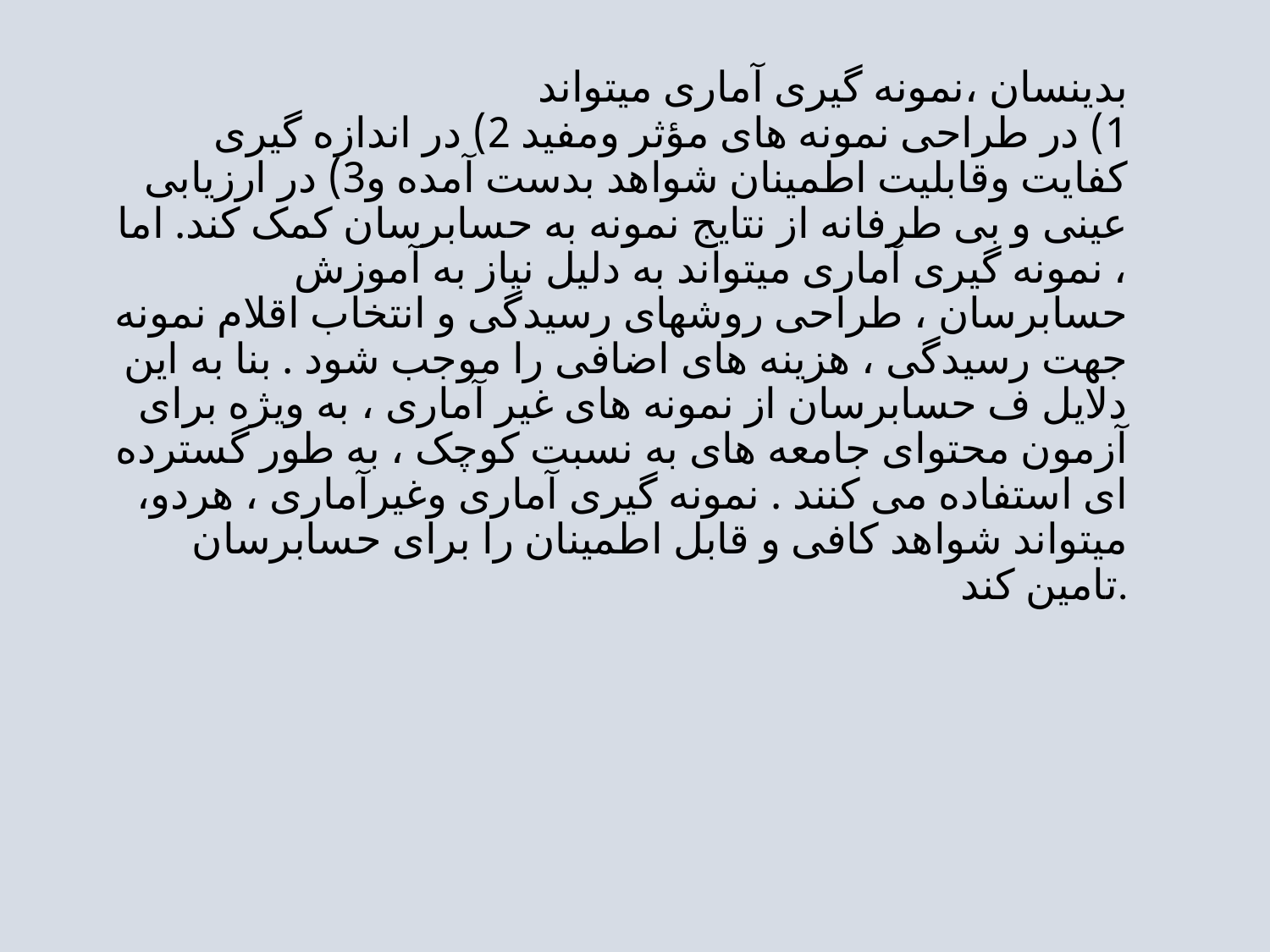

# بدینسان ،نمونه گیری آماری میتواند 1) در طراحی نمونه های مؤثر ومفید 2) در اندازه گیری کفایت وقابلیت اطمینان شواهد بدست آمده و3) در ارزیابی عینی و بی طرفانه از نتایج نمونه به حسابرسان کمک کند. اما ، نمونه گیری آماری میتواند به دلیل نیاز به آموزش حسابرسان ، طراحی روشهای رسیدگی و انتخاب اقلام نمونه جهت رسیدگی ، هزینه های اضافی را موجب شود . بنا به این دلایل ف حسابرسان از نمونه های غیر آماری ، به ویژه برای آزمون محتوای جامعه های به نسبت کوچک ، به طور گسترده ای استفاده می کنند . نمونه گیری آماری وغیرآماری ، هردو، میتواند شواهد کافی و قابل اطمینان را برای حسابرسان تامین کند.